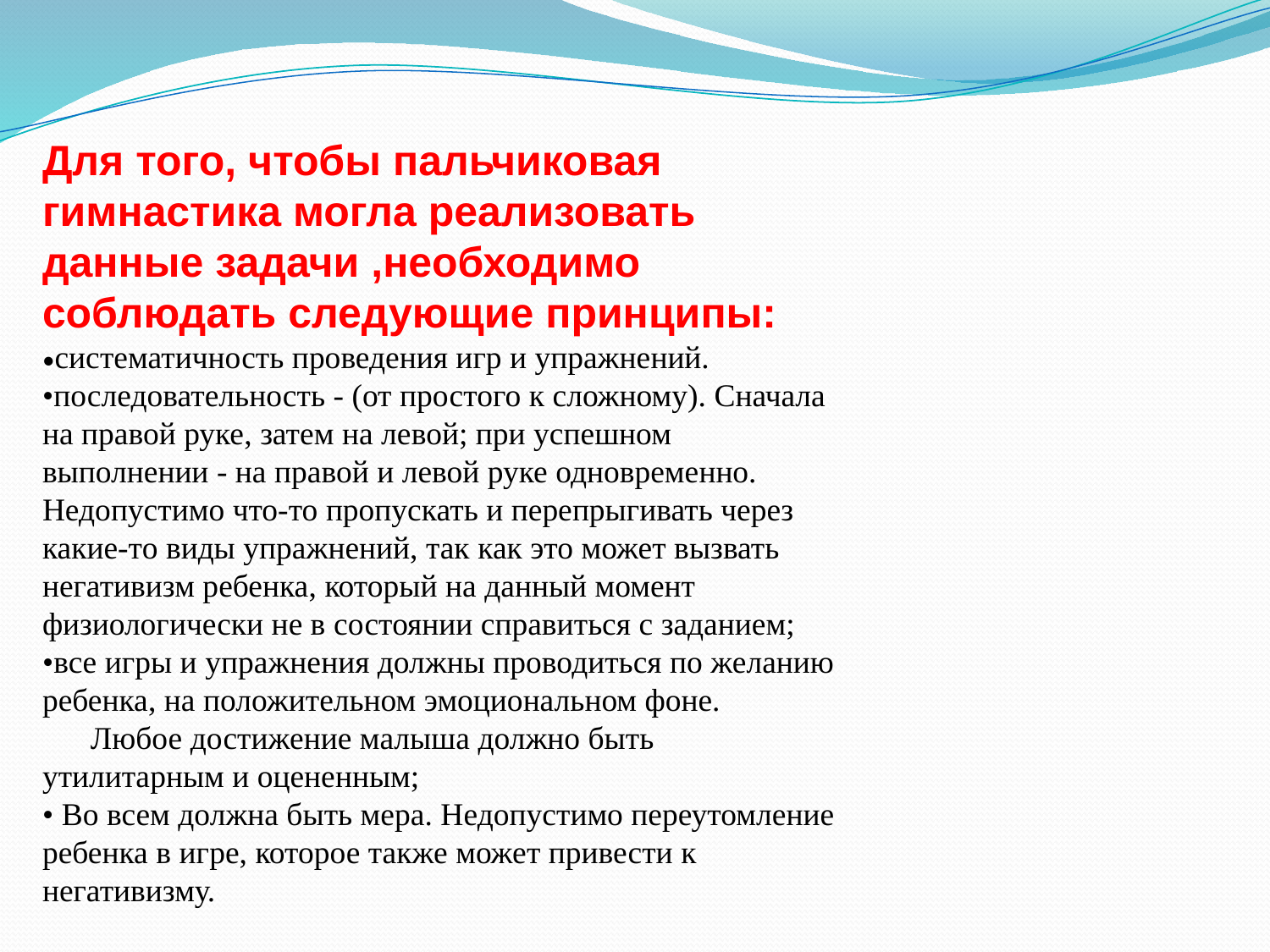

Для того, чтобы пальчиковая гимнастика могла реализовать  данные задачи ,необходимо соблюдать следующие принципы:
•систематичность проведения игр и упражнений.
•последовательность - (от простого к сложному). Сначала на правой руке, затем на левой; при успешном выполнении - на правой и левой руке одновременно. Недопустимо что-то пропускать и перепрыгивать через какие-то виды упражнений, так как это может вызвать негативизм ребенка, который на данный момент физиологически не в состоянии справиться с заданием;
•все игры и упражнения должны проводиться по желанию ребенка, на положительном эмоциональном фоне.                     Любое достижение малыша должно быть утилитарным и оцененным;
• Во всем должна быть мера. Недопустимо переутомление ребенка в игре, которое также может привести к негативизму.